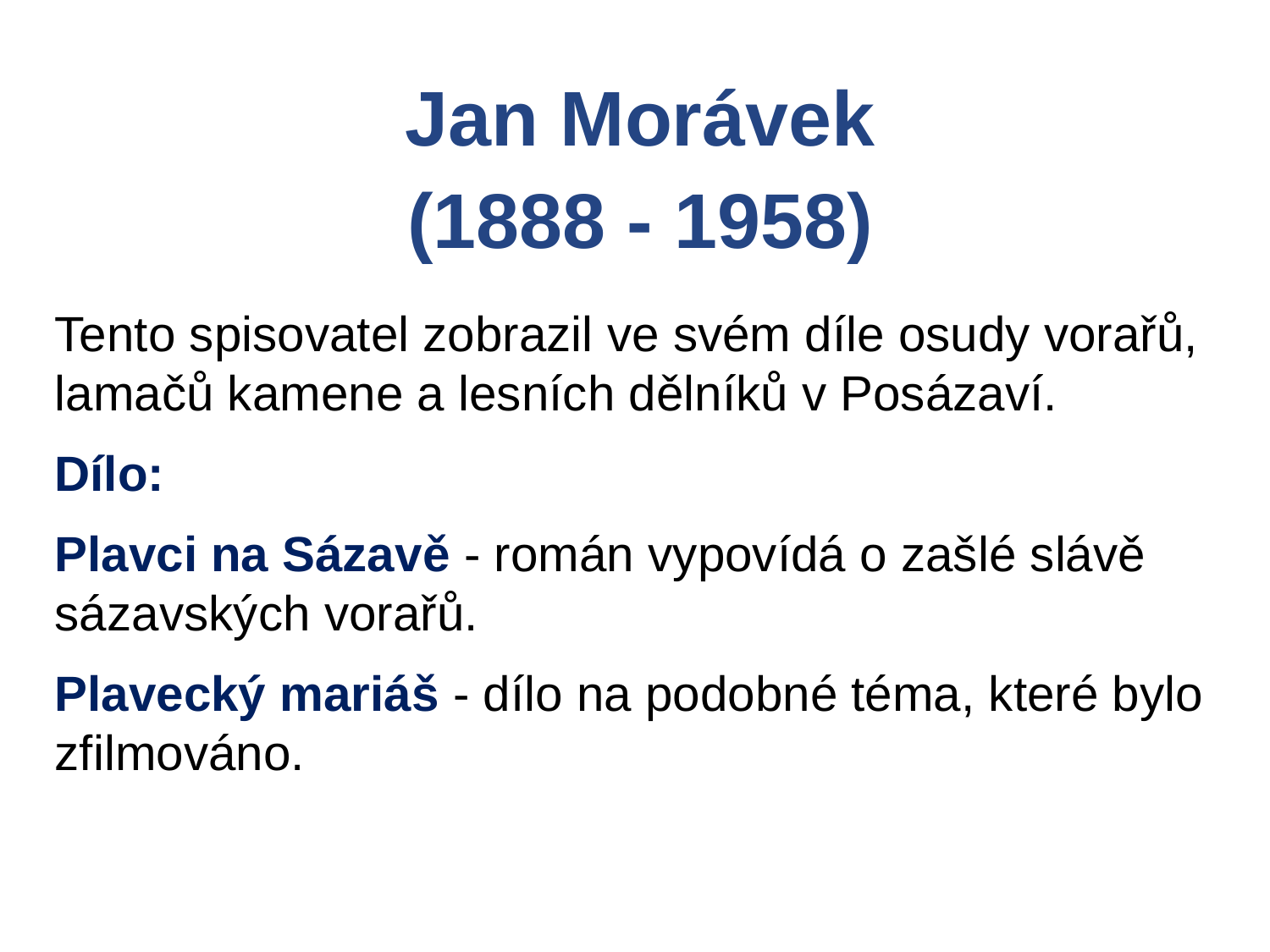

Jan Morávek
(1888 - 1958)
Tento spisovatel zobrazil ve svém díle osudy vorařů, lamačů kamene a lesních dělníků v Posázaví.
Dílo:
Plavci na Sázavě - román vypovídá o zašlé slávě sázavských vorařů.
Plavecký mariáš - dílo na podobné téma, které bylo zfilmováno.